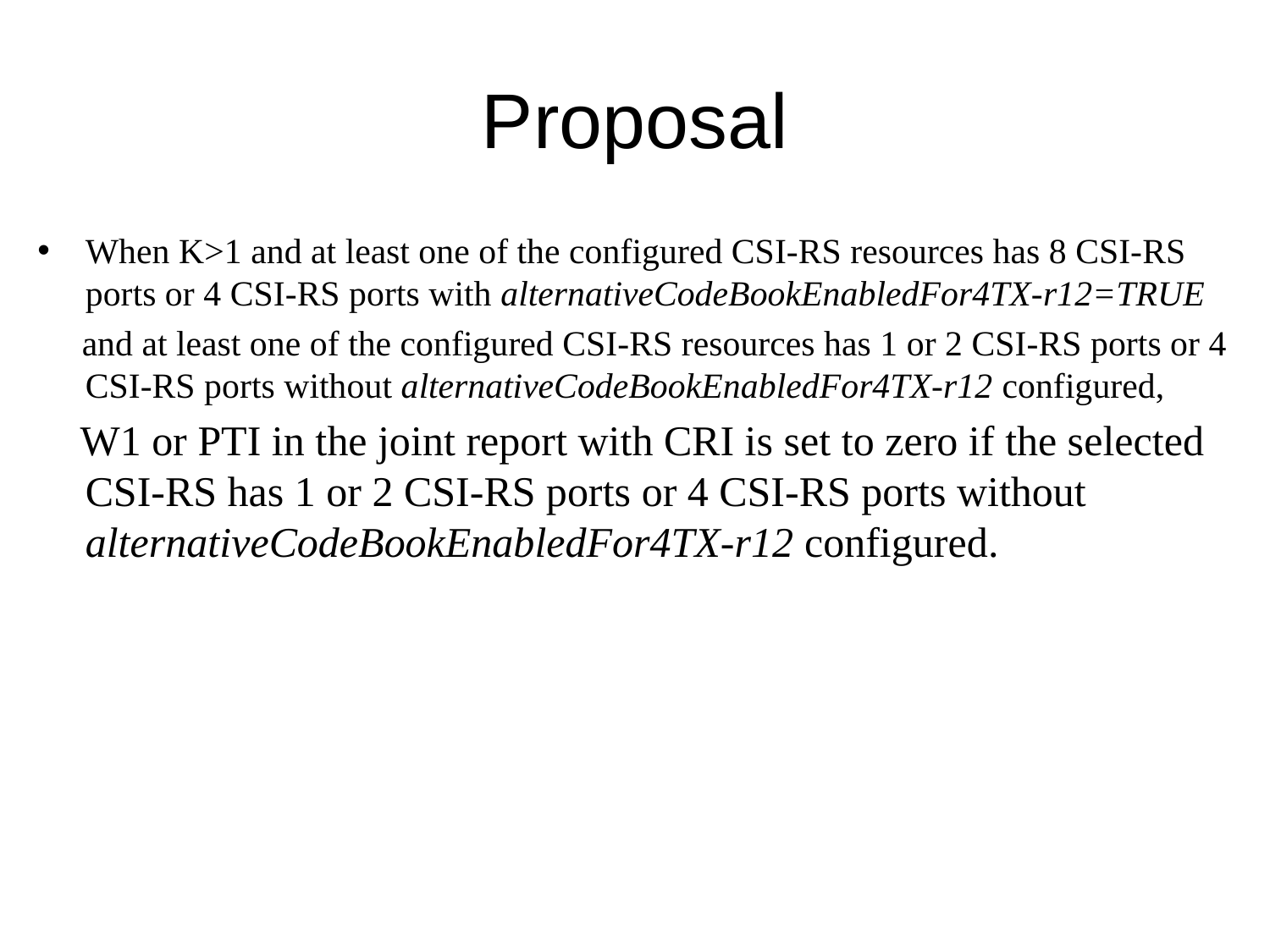

# Proposal
When K>1 and at least one of the configured CSI-RS resources has 8 CSI-RS ports or 4 CSI-RS ports with alternativeCodeBookEnabledFor4TX-r12=TRUE
     and at least one of the configured CSI-RS resources has 1 or 2 CSI-RS ports or 4 CSI-RS ports without alternativeCodeBookEnabledFor4TX-r12 configured,
    W1 or PTI in the joint report with CRI is set to zero if the selected CSI-RS has 1 or 2 CSI-RS ports or 4 CSI-RS ports without alternativeCodeBookEnabledFor4TX-r12 configured.